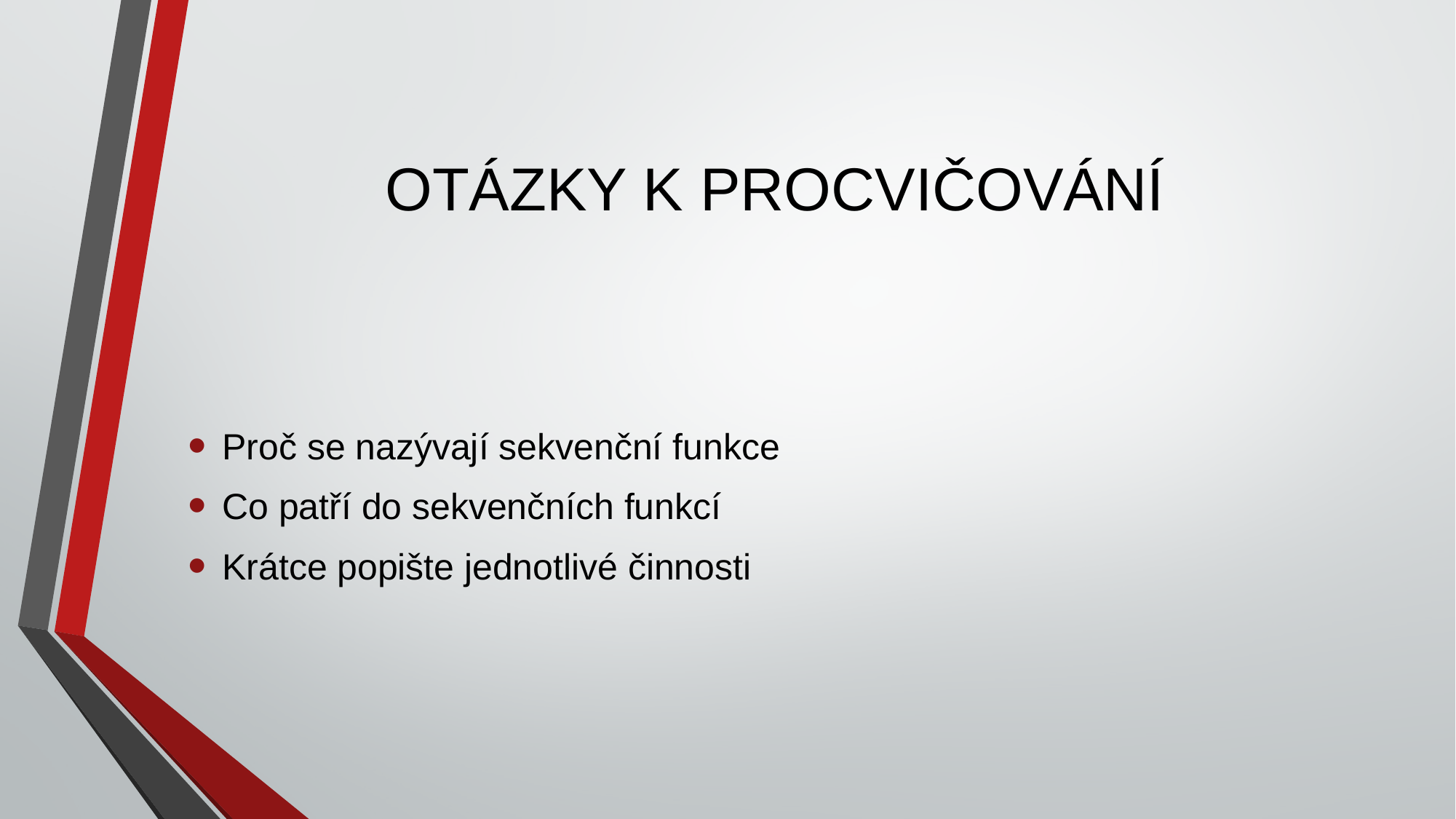

# OTÁZKY K PROCVIČOVÁNÍ
Proč se nazývají sekvenční funkce
Co patří do sekvenčních funkcí
Krátce popište jednotlivé činnosti